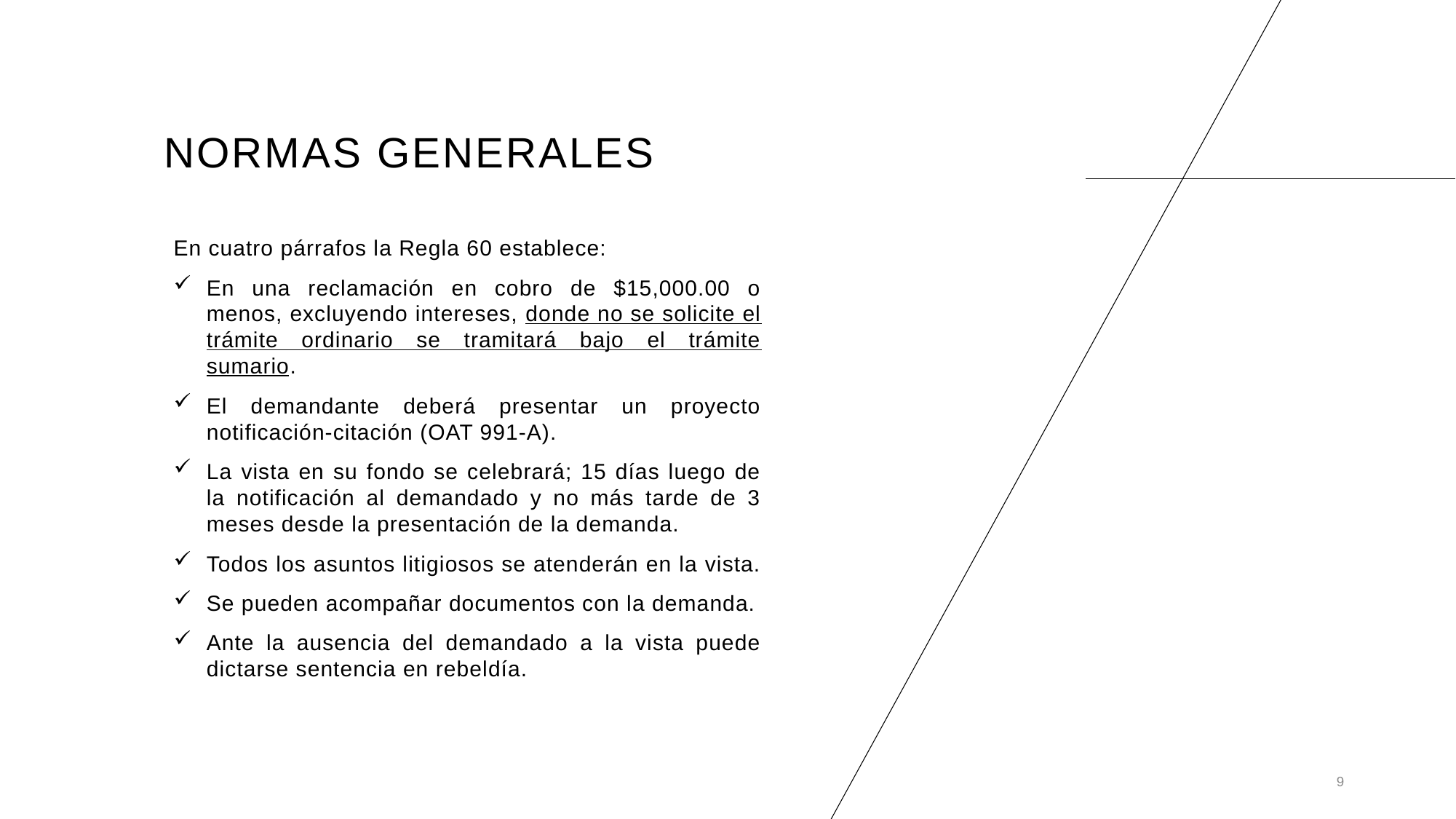

# Normas generales
En cuatro párrafos la Regla 60 establece:
En una reclamación en cobro de $15,000.00 o menos, excluyendo intereses, donde no se solicite el trámite ordinario se tramitará bajo el trámite sumario.
El demandante deberá presentar un proyecto notificación-citación (OAT 991-A).
La vista en su fondo se celebrará; 15 días luego de la notificación al demandado y no más tarde de 3 meses desde la presentación de la demanda.
Todos los asuntos litigiosos se atenderán en la vista.
Se pueden acompañar documentos con la demanda.
Ante la ausencia del demandado a la vista puede dictarse sentencia en rebeldía.

9